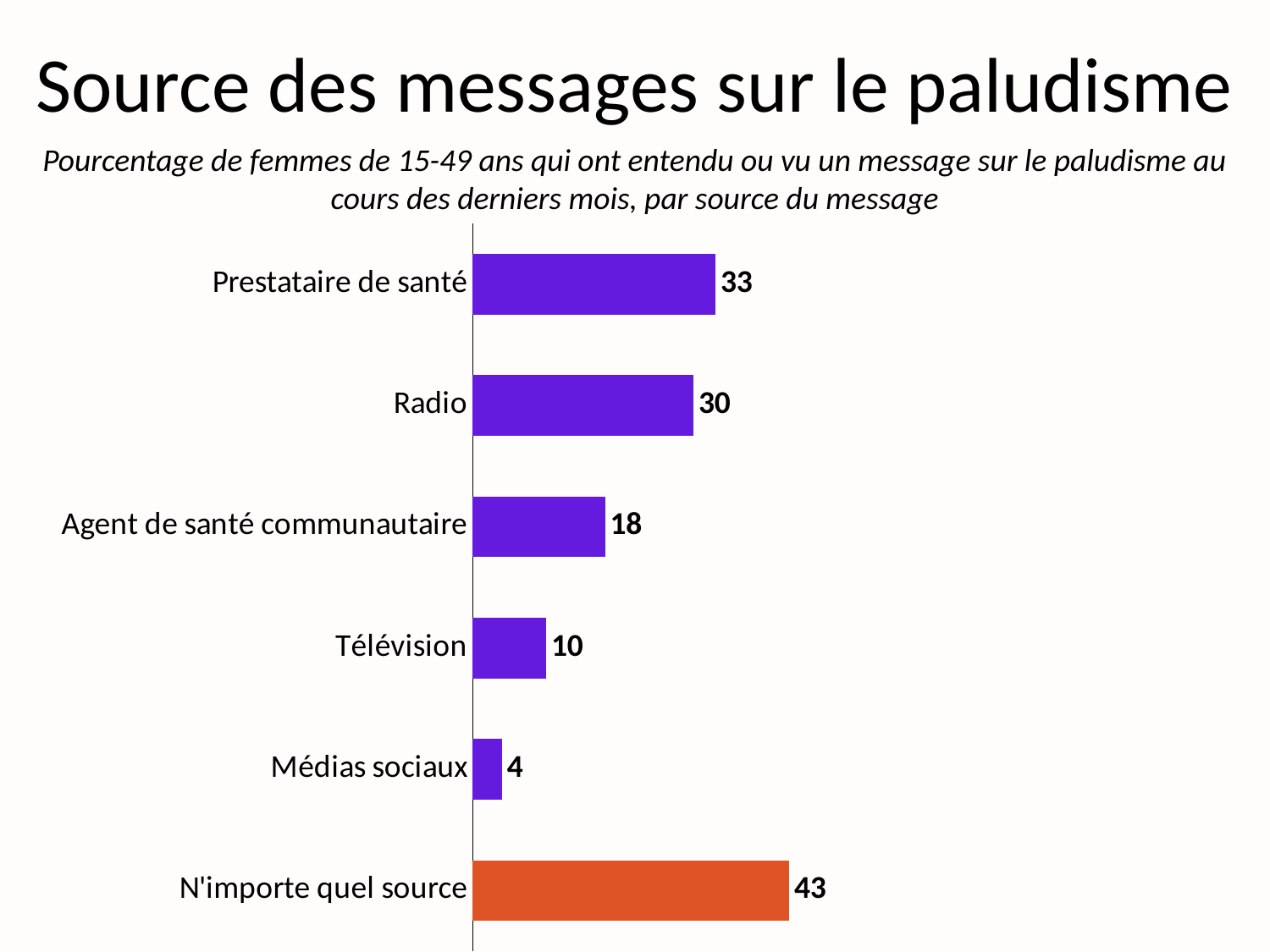

# Source des messages sur le paludisme

Pourcentage de femmes de 15-49 ans qui ont entendu ou vu un message sur le paludisme au cours des derniers mois, par source du message

### Chart

| Category | Series 1 |
|---|---|
| N'importe quel source | 43.0 |
| Médias sociaux | 4.0 |
| Télévision | 10.0 |
| Agent de santé communautaire | 18.0 |
| Radio | 30.0 |
| Prestataire de santé | 33.0 |